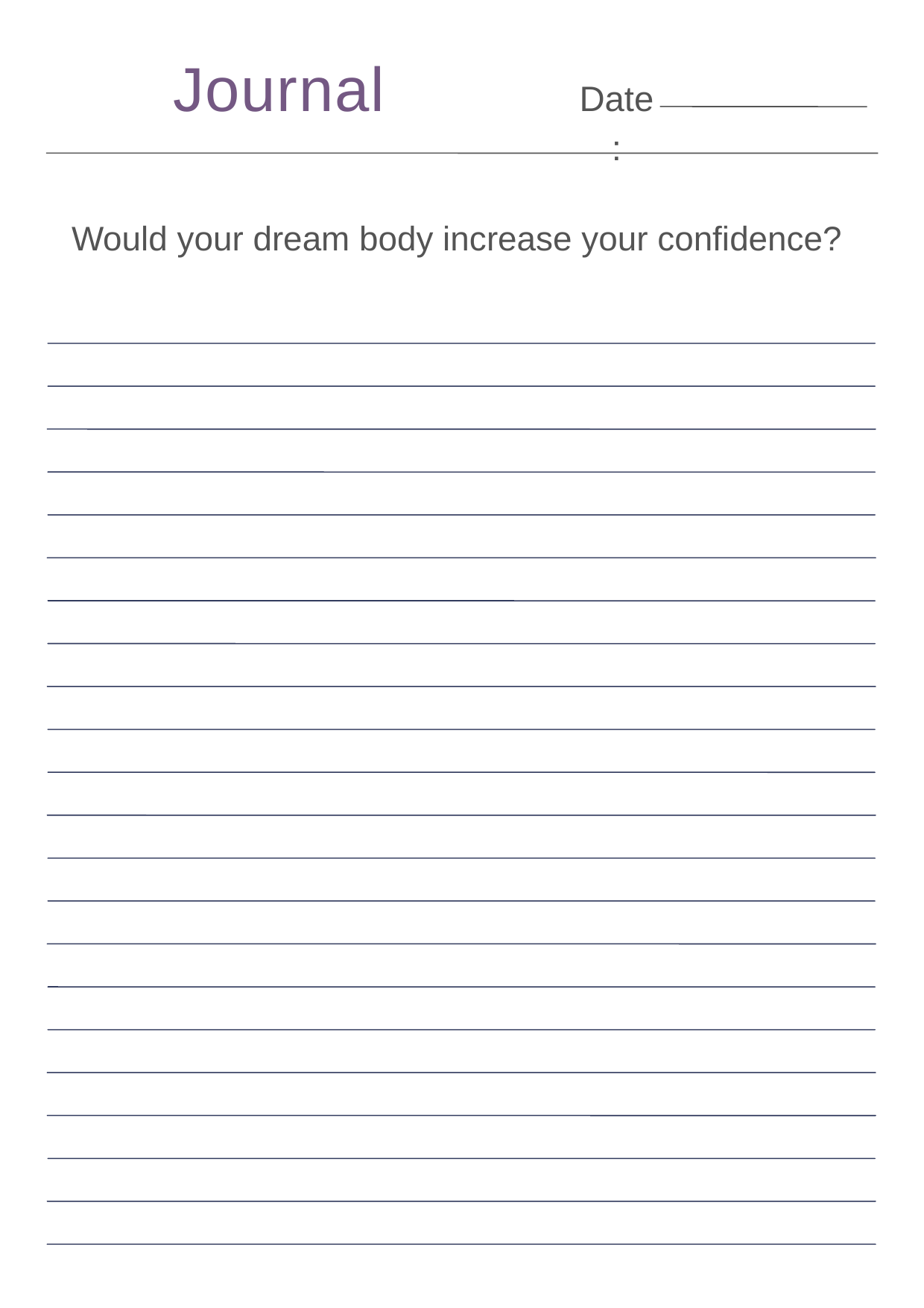

Journal
Date:

Would your dream body increase your confidence?